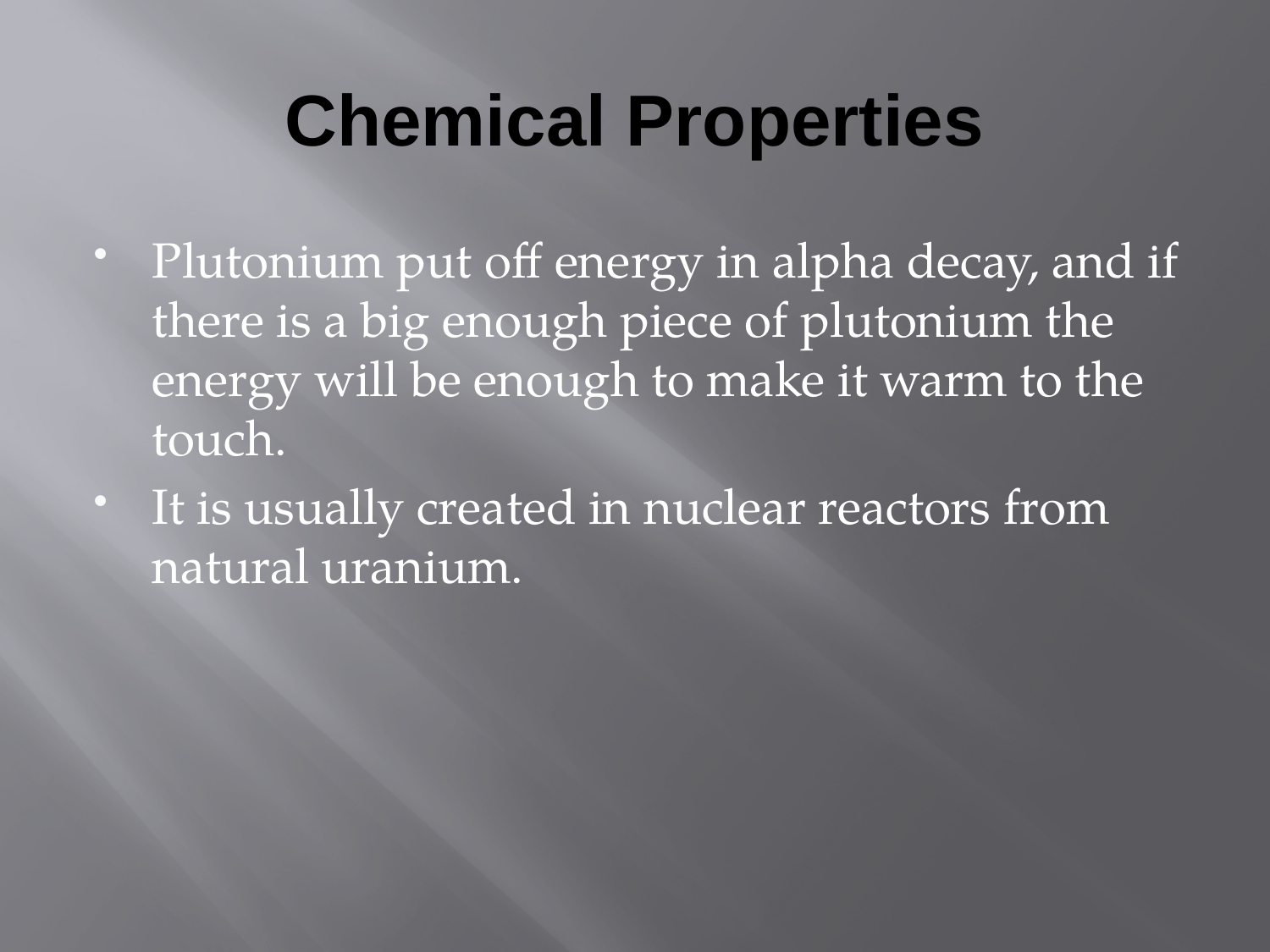

# Chemical Properties
Plutonium put off energy in alpha decay, and if there is a big enough piece of plutonium the energy will be enough to make it warm to the touch.
It is usually created in nuclear reactors from natural uranium.